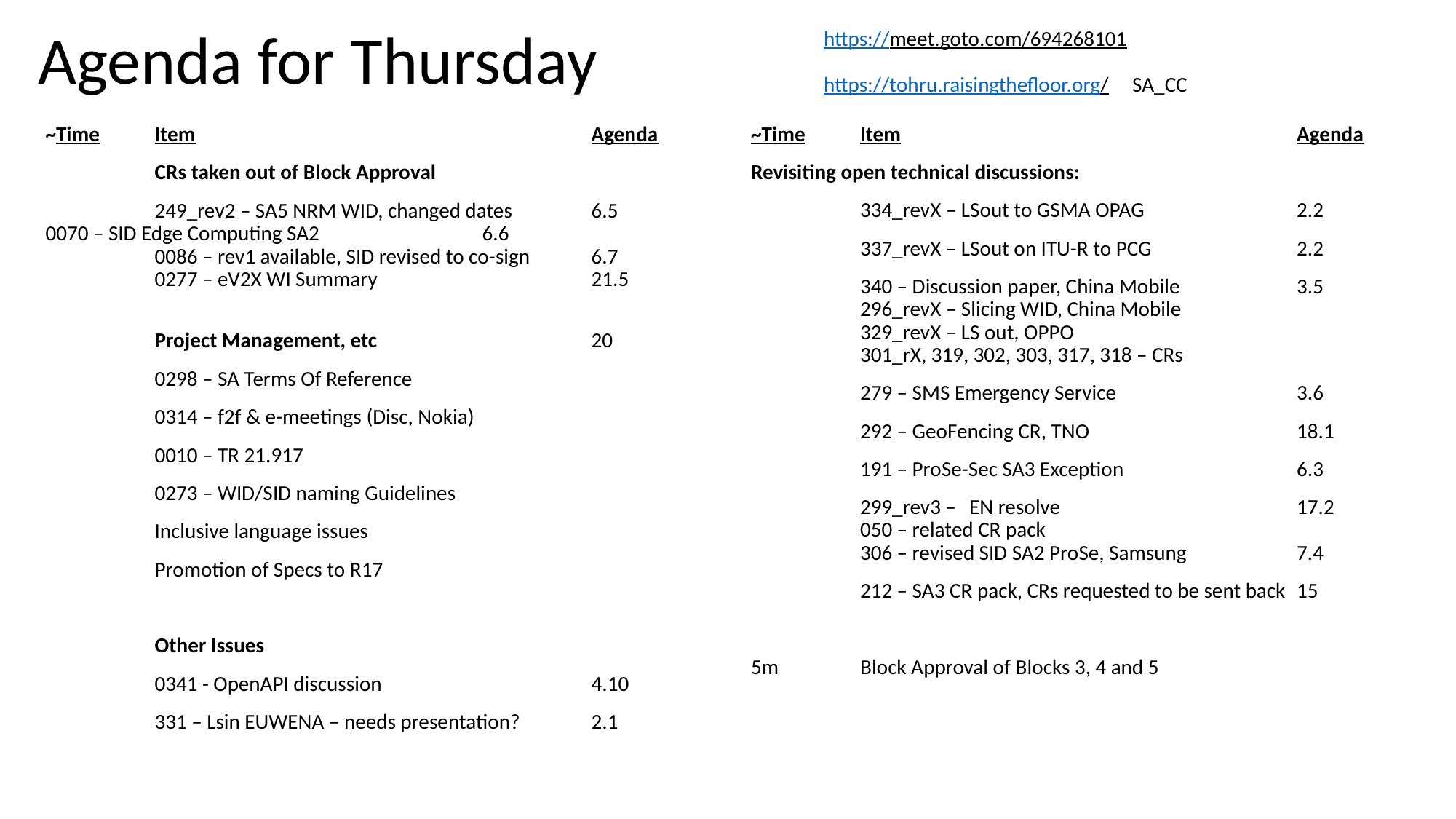

# Agenda for Thursday
https://meet.goto.com/694268101
https://tohru.raisingthefloor.org/     SA_CC
~Time	Item				Agenda
	CRs taken out of Block Approval
	249_rev2 – SA5 NRM WID, changed dates	6.5	0070 – SID Edge Computing SA2		6.6
	0086 – rev1 available, SID revised to co-sign	6.7
	0277 – eV2X WI Summary 		21.5
	Project Management, etc		20
	0298 – SA Terms Of Reference
	0314 – f2f & e-meetings (Disc, Nokia)
	0010 – TR 21.917
	0273 – WID/SID naming Guidelines
	Inclusive language issues
	Promotion of Specs to R17

	Other Issues
	0341 - OpenAPI discussion		4.10
	331 – Lsin EUWENA – needs presentation?	2.1

~Time	Item				Agenda
Revisiting open technical discussions:
	334_revX – LSout to GSMA OPAG 		2.2
	337_revX – LSout on ITU-R to PCG		2.2
	340 – Discussion paper, China Mobile		3.5
	296_revX – Slicing WID, China Mobile
	329_revX – LS out, OPPO
	301_rX, 319, 302, 303, 317, 318 – CRs
	279 – SMS Emergency Service		3.6
	292 – GeoFencing CR, TNO		18.1
	191 – ProSe-Sec SA3 Exception		6.3
	299_rev3 – 	EN resolve			17.2
	050 – related CR pack
	306 – revised SID SA2 ProSe, Samsung 	7.4
	212 – SA3 CR pack, CRs requested to be sent back	15

5m	Block Approval of Blocks 3, 4 and 5